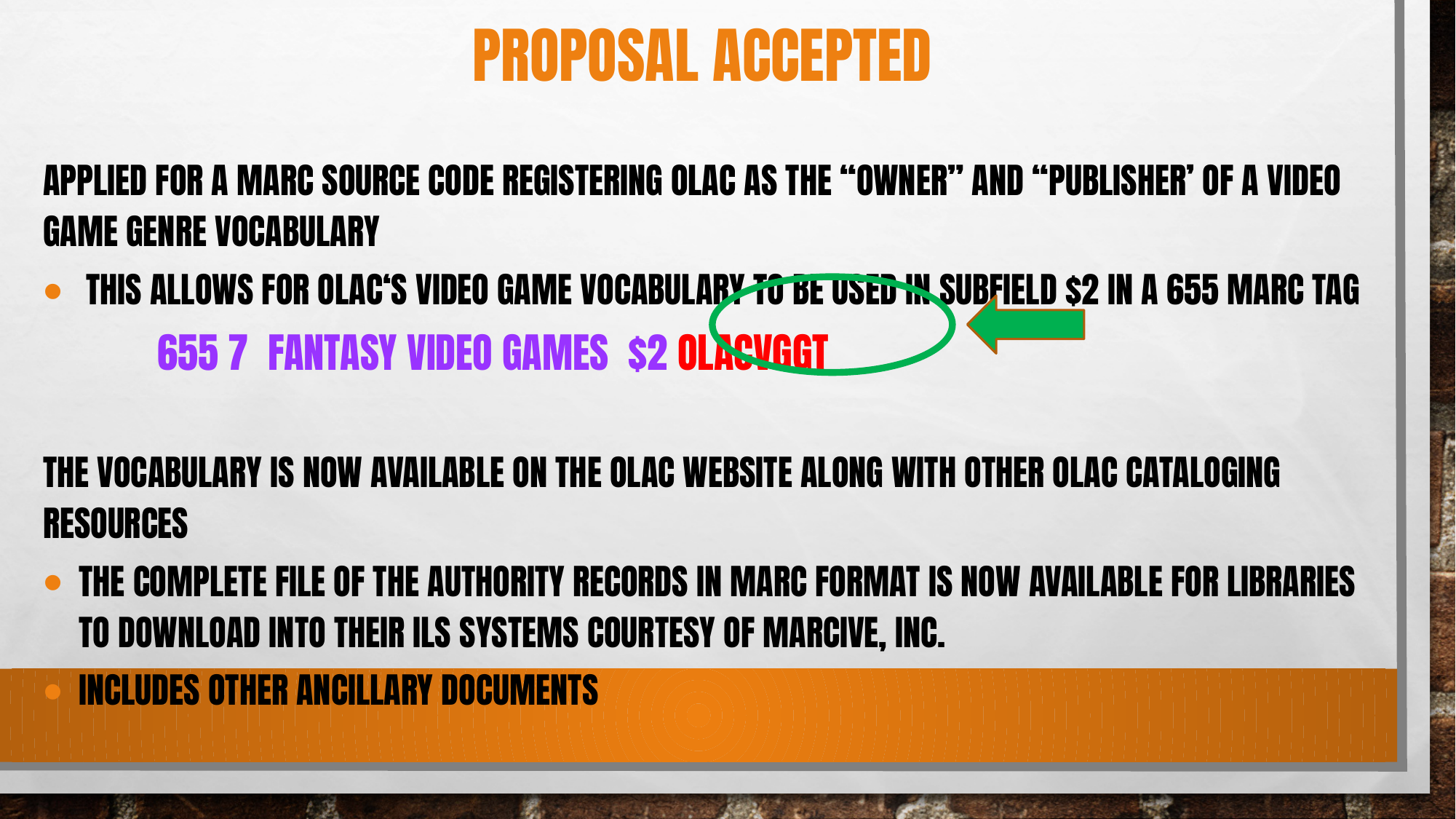

# PROPOSAL accepted

Applied for a marc source code registering olac as the “owner” and “publisher’ of A video game genre vocabulary
This ALLOWS for olac‘s video game vocabulary to be used in subfield $2 in a 655 Marc tag
		655 7  Fantasy video games  $2 olacvggt

THE vocabulary is now available on the olac website along with other OLAC CATALOGING RESOURCES
the complete file of the authority records in marc format is now available for libraries to download into their ILS systems COURTESY OF MARCIVE, INC.
INCLUDEs OTHER ANCILLARY DOCUMENTS